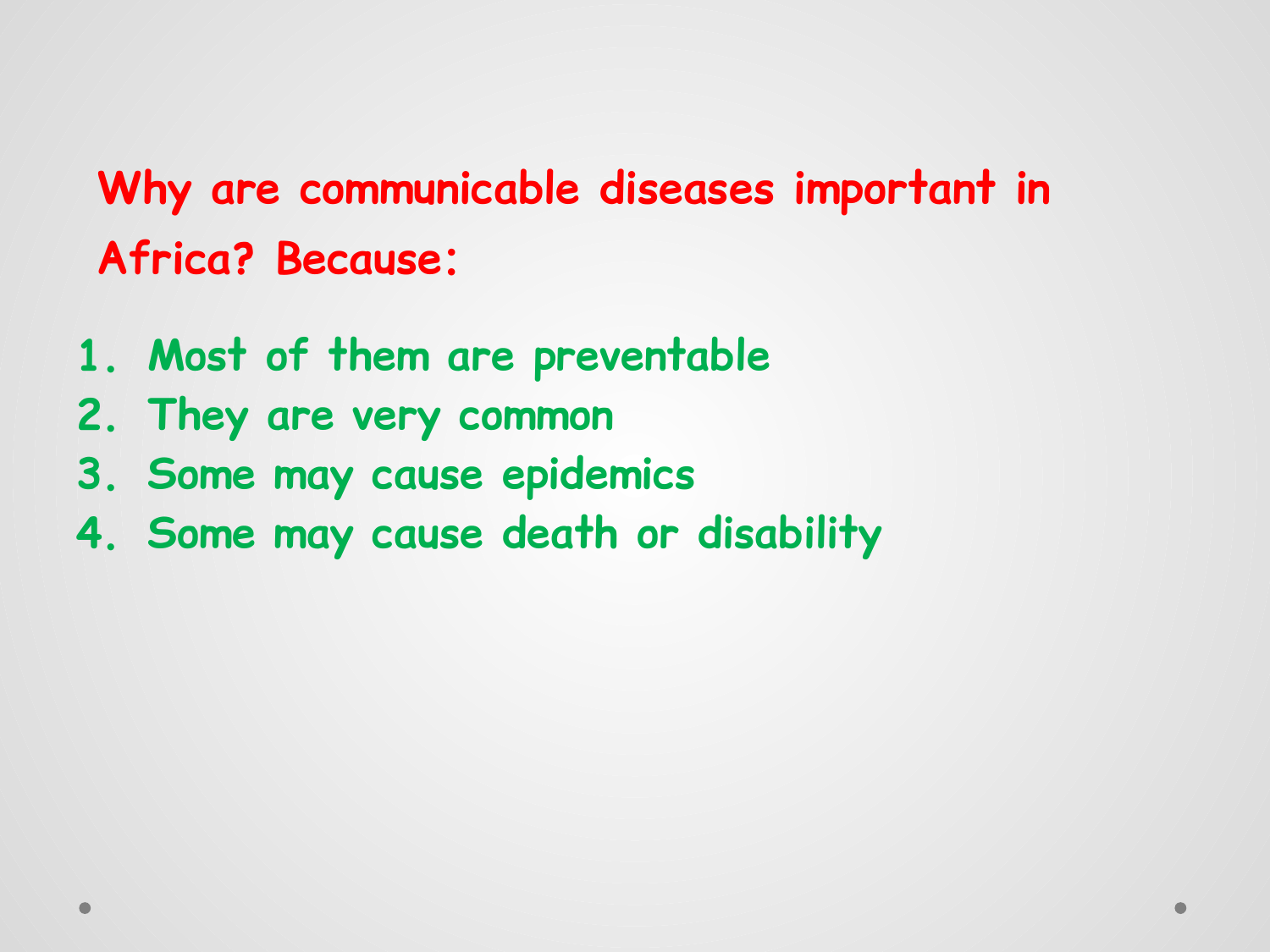

# Why are communicable diseases important in Africa? Because:
Most of them are preventable
They are very common
Some may cause epidemics
Some may cause death or disability